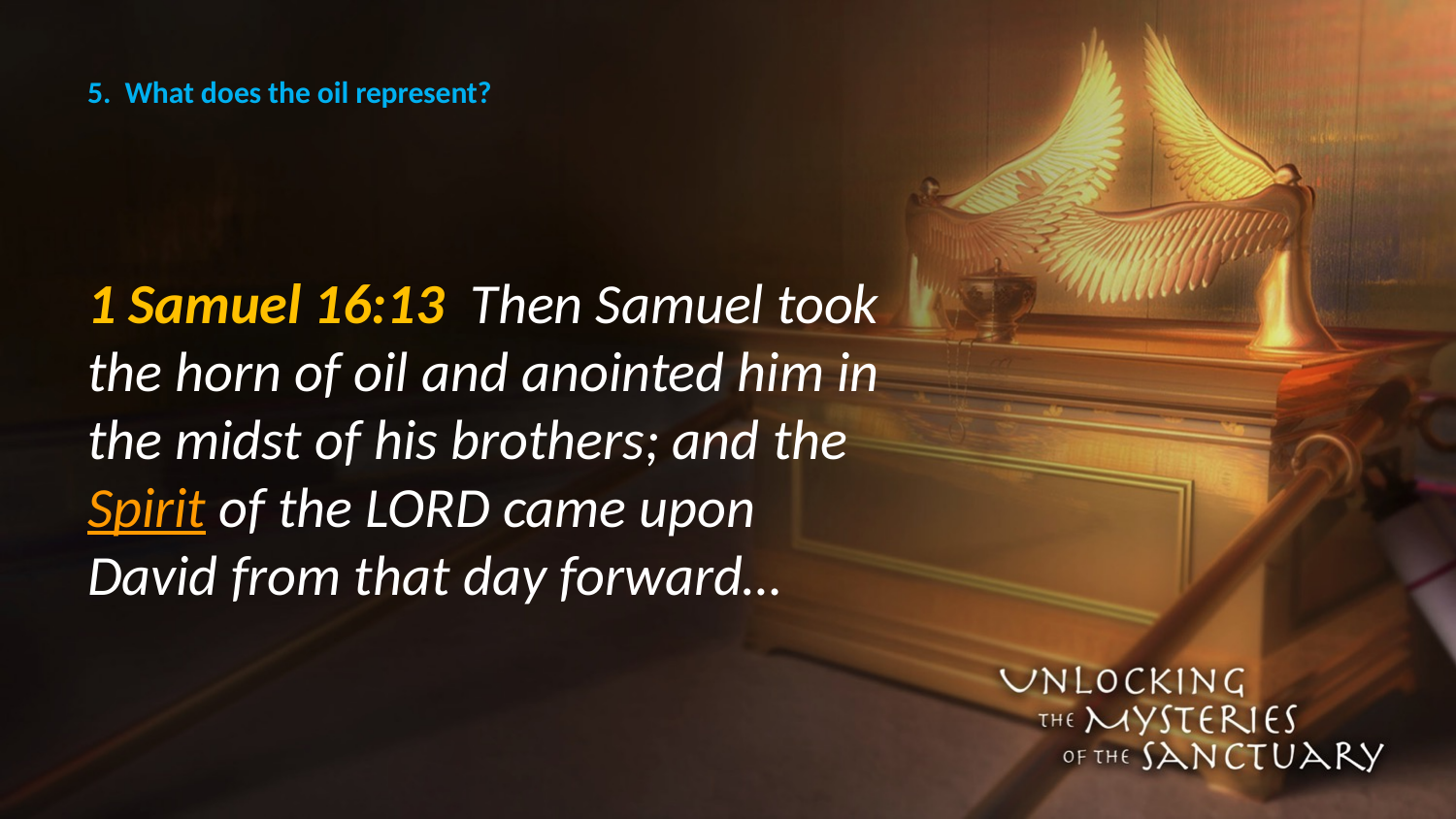

# 5.  What does the oil represent?

1 Samuel 16:13  Then Samuel took the horn of oil and anointed him in the midst of his brothers; and the Spirit of the LORD came upon David from that day forward…